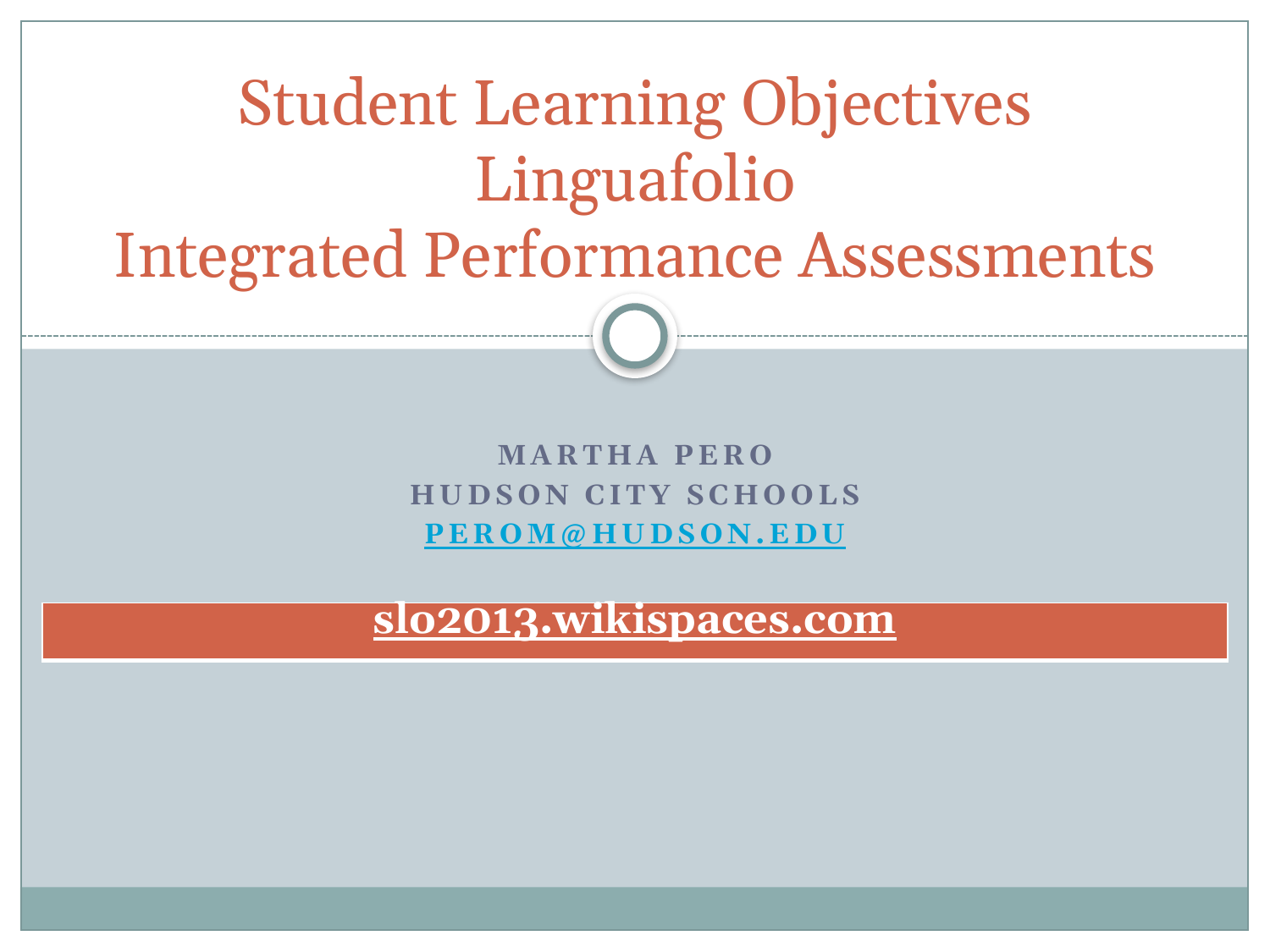

# Student Learning Objectives Linguafolio Integrated Performance Assessments

Martha Pero
Hudson City schools
perom@hudson.edu

| slo2013.wikispaces.com |
| --- |